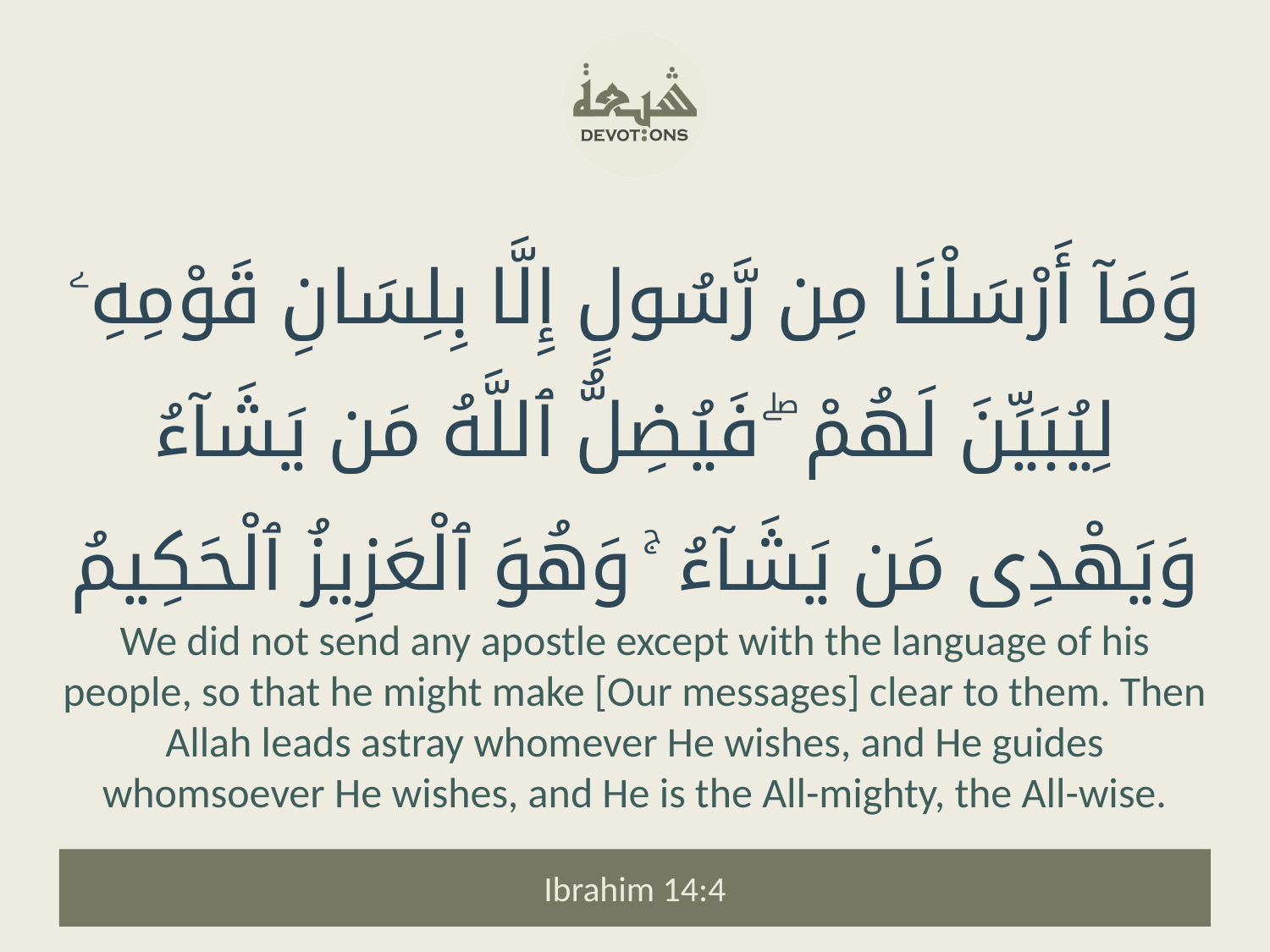

وَمَآ أَرْسَلْنَا مِن رَّسُولٍ إِلَّا بِلِسَانِ قَوْمِهِۦ لِيُبَيِّنَ لَهُمْ ۖ فَيُضِلُّ ٱللَّهُ مَن يَشَآءُ وَيَهْدِى مَن يَشَآءُ ۚ وَهُوَ ٱلْعَزِيزُ ٱلْحَكِيمُ
We did not send any apostle except with the language of his people, so that he might make [Our messages] clear to them. Then Allah leads astray whomever He wishes, and He guides whomsoever He wishes, and He is the All-mighty, the All-wise.
Ibrahim 14:4